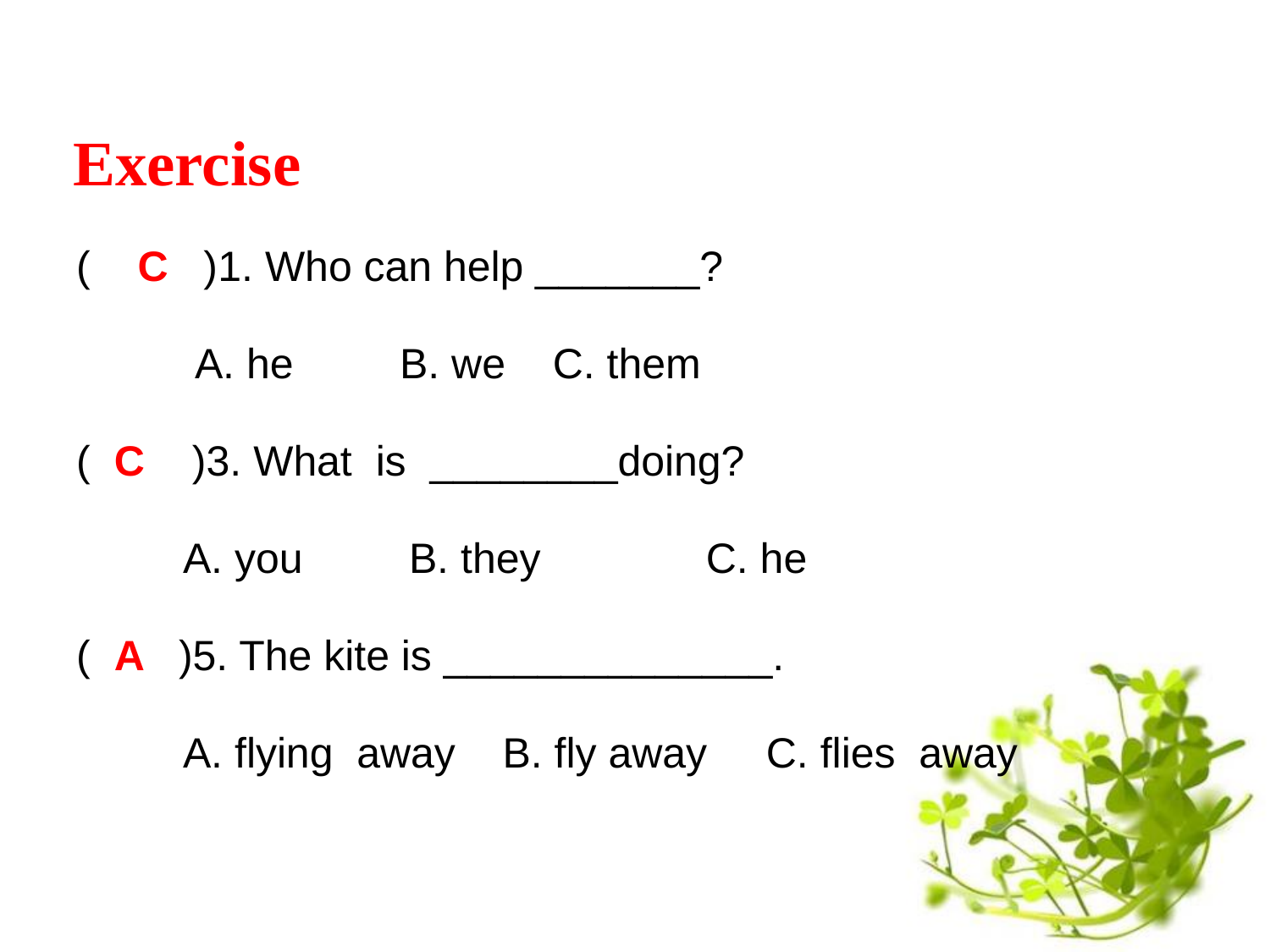

Exercise
(    C   )1. Who can help _______?
          A. he         B. we    C. them
(  C    )3. What  is  ________doing?
         A. you         B. they              C. he
(  A   )5. The kite is ______________.
         A. flying  away    B. fly away     C. flies  away